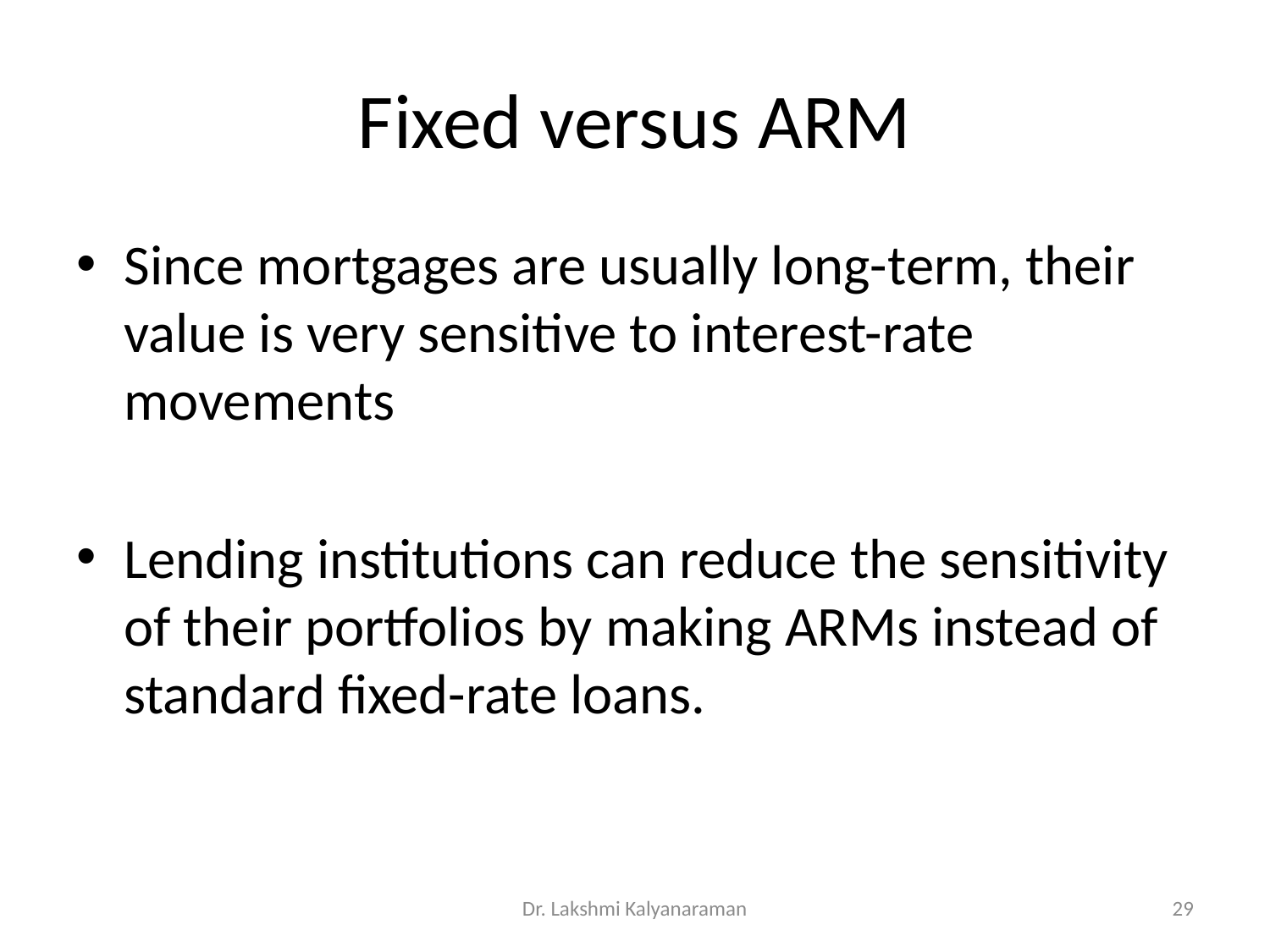

# Fixed versus ARM
Since mortgages are usually long-term, their value is very sensitive to interest-rate movements

Lending institutions can reduce the sensitivity of their portfolios by making ARMs instead of standard fixed-rate loans.

Dr. Lakshmi Kalyanaraman
29